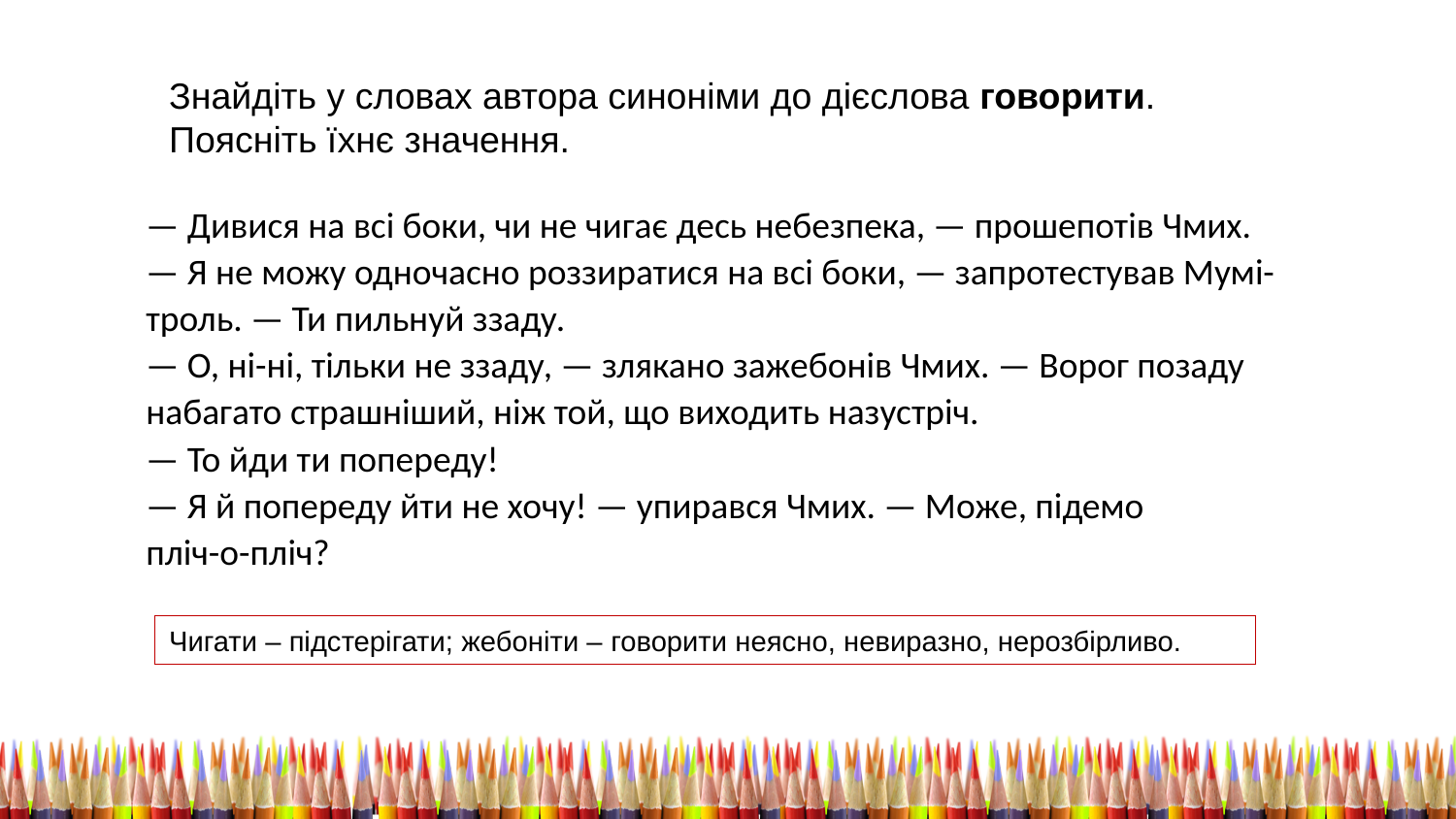

Знайдіть у словах автора синоніми до дієслова говорити. Поясніть їхнє значення.
— Дивися на всі боки, чи не чигає десь небезпека, — прошепотів Чмих.
— Я не можу одночасно роззиратися на всі боки, — запротестував Мумі-троль. — Ти пильнуй ззаду.
— О, ні-ні, тільки не ззаду, — злякано зажебонів Чмих. — Ворог позаду
набагато страшніший, ніж той, що виходить назустріч.
— То йди ти попереду!
— Я й попереду йти не хочу! — упирався Чмих. — Може, підемо
пліч-о-пліч?
Чигати – підстерігати; жебоніти – говорити неясно, невиразно, нерозбірливо.